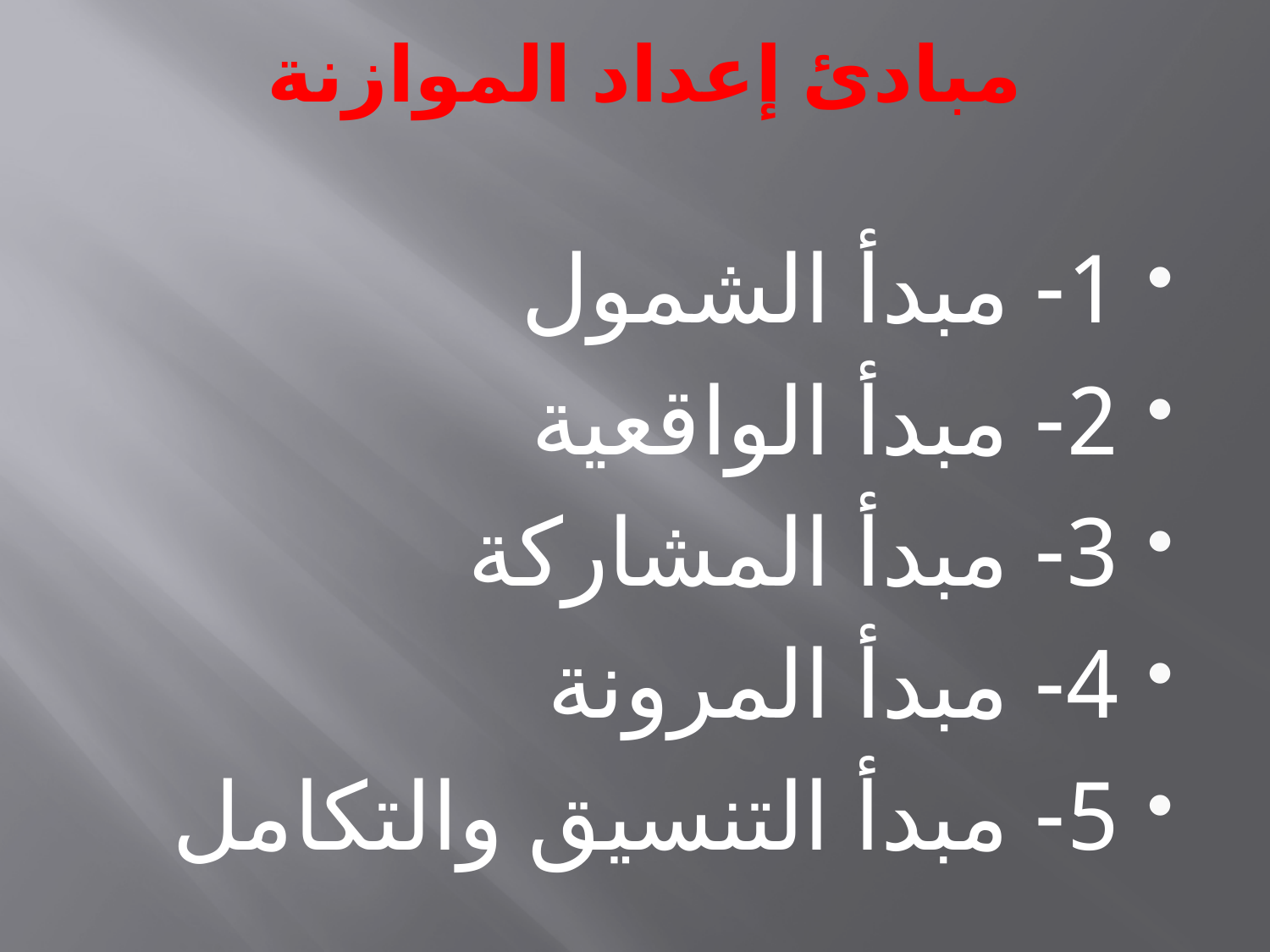

# مبادئ إعداد الموازنة
1- مبدأ الشمول
2- مبدأ الواقعية
3- مبدأ المشاركة
4- مبدأ المرونة
5- مبدأ التنسيق والتكامل